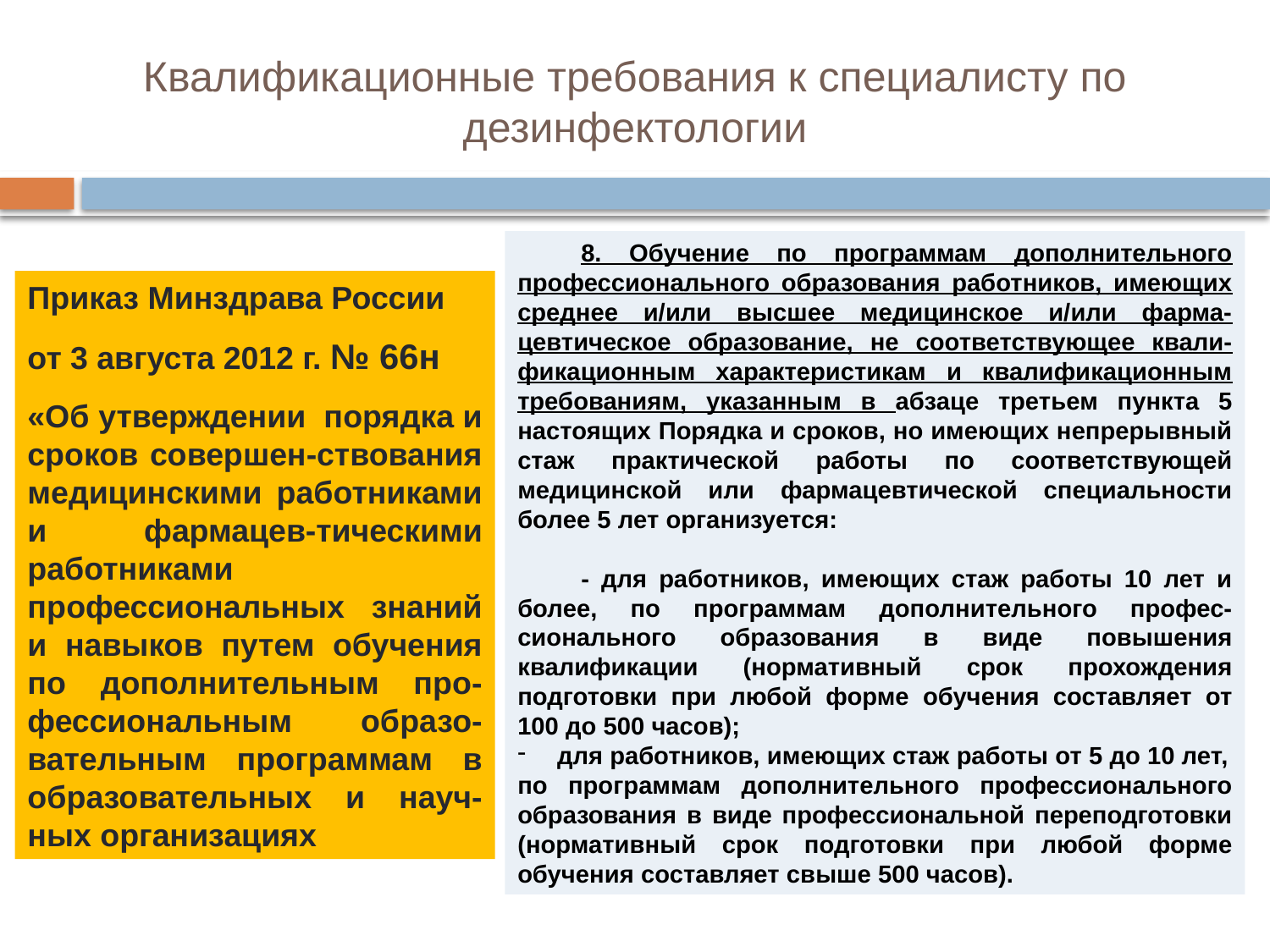

# Квалификационные требования к специалисту по дезинфектологии
8. Обучение по программам дополнительного профессионального образования работников, имеющих среднее и/или высшее медицинское и/или фарма-цевтическое образование, не соответствующее квали-фикационным характеристикам и квалификационным требованиям, указанным в абзаце третьем пункта 5 настоящих Порядка и сроков, но имеющих непрерывный стаж практической работы по соответствующей медицинской или фармацевтической специальности более 5 лет организуется:

- для работников, имеющих стаж работы 10 лет и более, по программам дополнительного профес-сионального образования в виде повышения квалификации (нормативный срок прохождения подготовки при любой форме обучения составляет от 100 до 500 часов);
для работников, имеющих стаж работы от 5 до 10 лет,
по программам дополнительного профессионального образования в виде профессиональной переподготовки (нормативный срок подготовки при любой форме обучения составляет свыше 500 часов).
Приказ Минздрава России
от 3 августа 2012 г. № 66н
«Об утверждении  порядка и сроков совершен-ствования медицинскими работниками и фармацев-тическими работниками профессиональных знаний и навыков путем обучения по дополнительным про-фессиональным образо-вательным программам в образовательных и науч-ных организациях